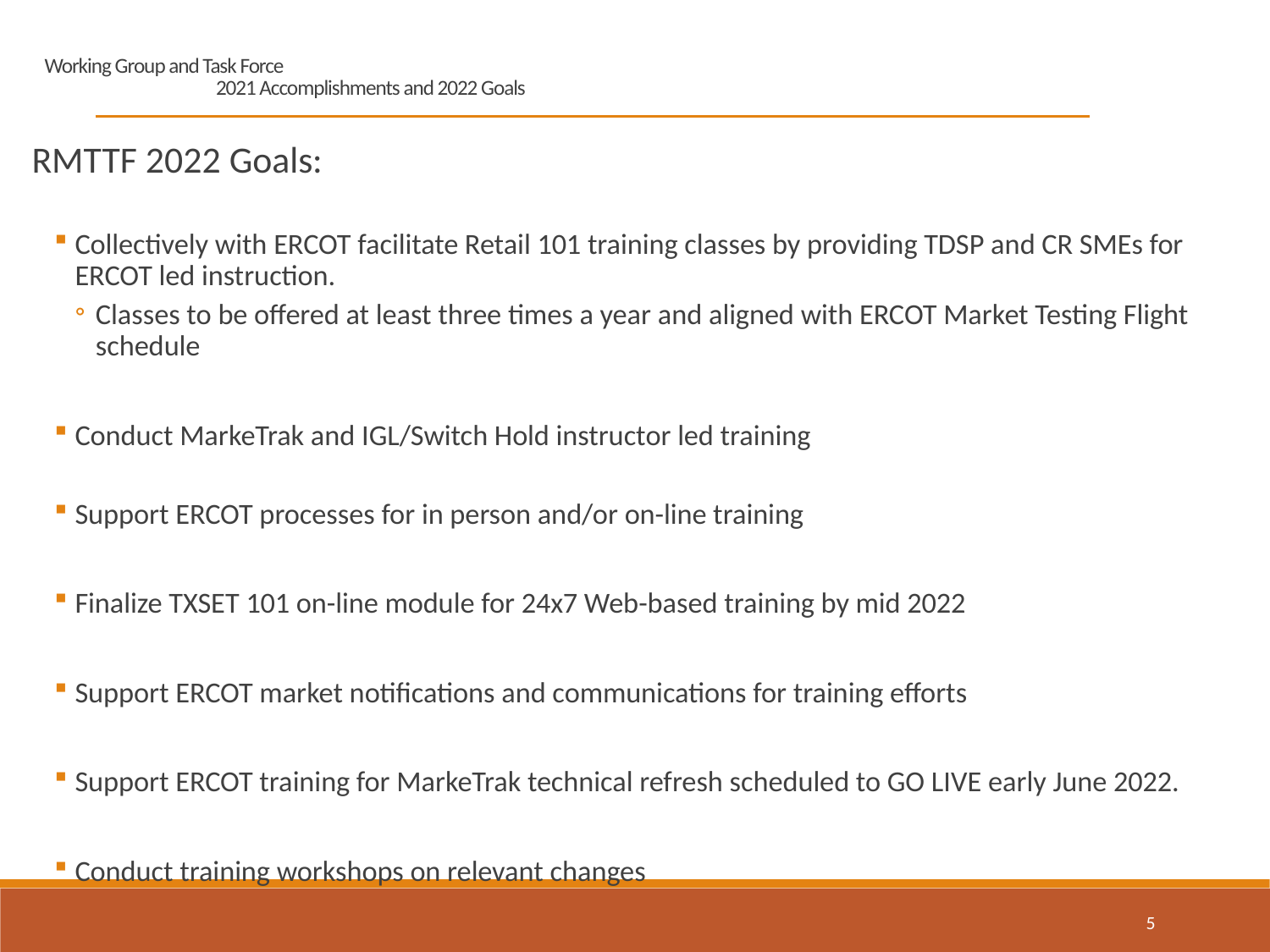

Working Group and Task Force
			2021 Accomplishments and 2022 Goals

RMTTF 2022 Goals:

Collectively with ERCOT facilitate Retail 101 training classes by providing TDSP and CR SMEs for ERCOT led instruction.
Classes to be offered at least three times a year and aligned with ERCOT Market Testing Flight schedule

Conduct MarkeTrak and IGL/Switch Hold instructor led training

Support ERCOT processes for in person and/or on-line training

Finalize TXSET 101 on-line module for 24x7 Web-based training by mid 2022

Support ERCOT market notifications and communications for training efforts

Support ERCOT training for MarkeTrak technical refresh scheduled to GO LIVE early June 2022.

Conduct training workshops on relevant changes

5